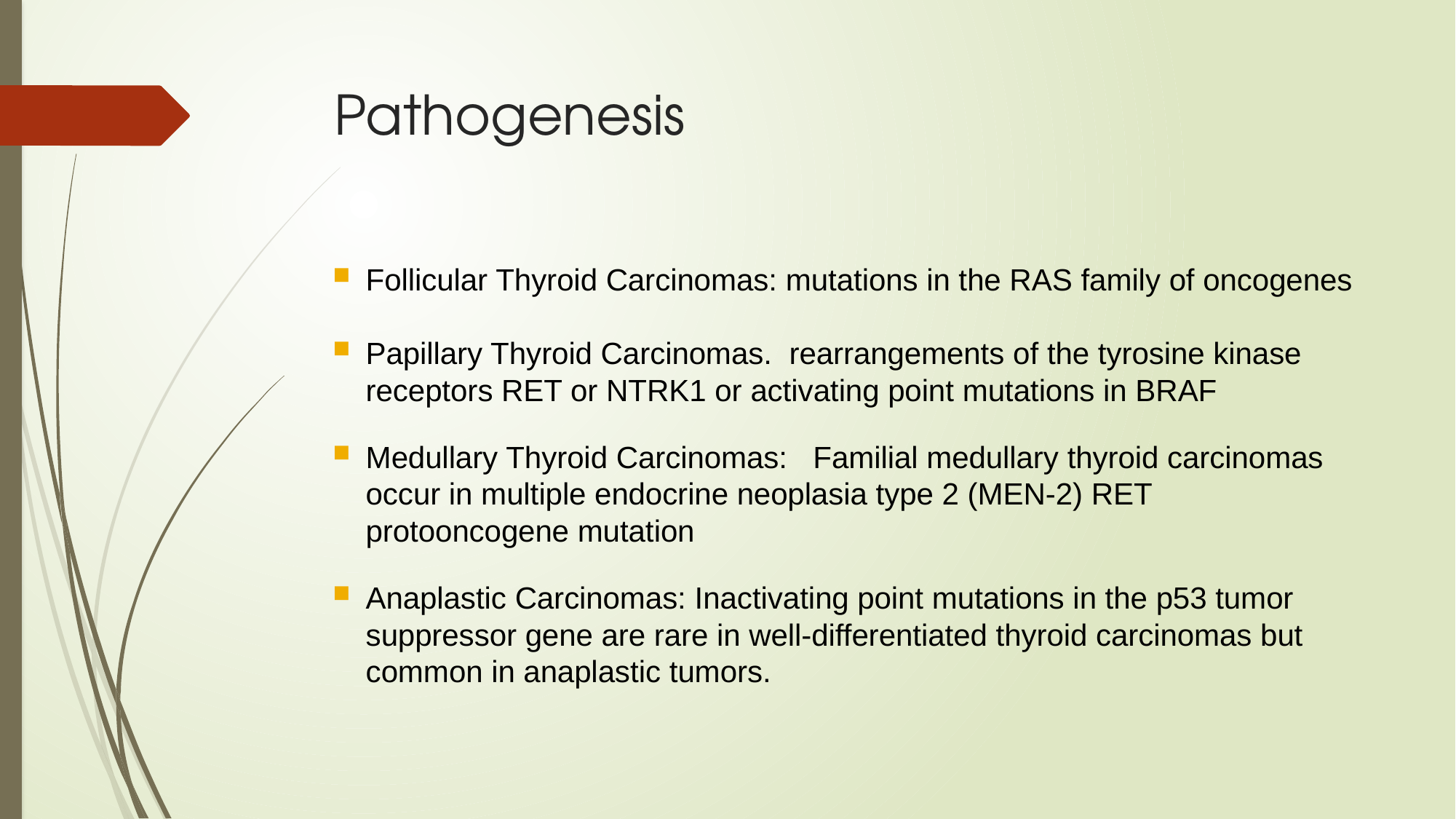

# Pathogenesis
Follicular Thyroid Carcinomas: mutations in the RAS family of oncogenes

Papillary Thyroid Carcinomas.  rearrangements of the tyrosine kinase receptors RET or NTRK1 or activating point mutations in BRAF

Medullary Thyroid Carcinomas:   Familial medullary thyroid carcinomas occur in multiple endocrine neoplasia type 2 (MEN-2) RET protooncogene mutation

Anaplastic Carcinomas: Inactivating point mutations in the p53 tumor suppressor gene are rare in well-differentiated thyroid carcinomas but common in anaplastic tumors.